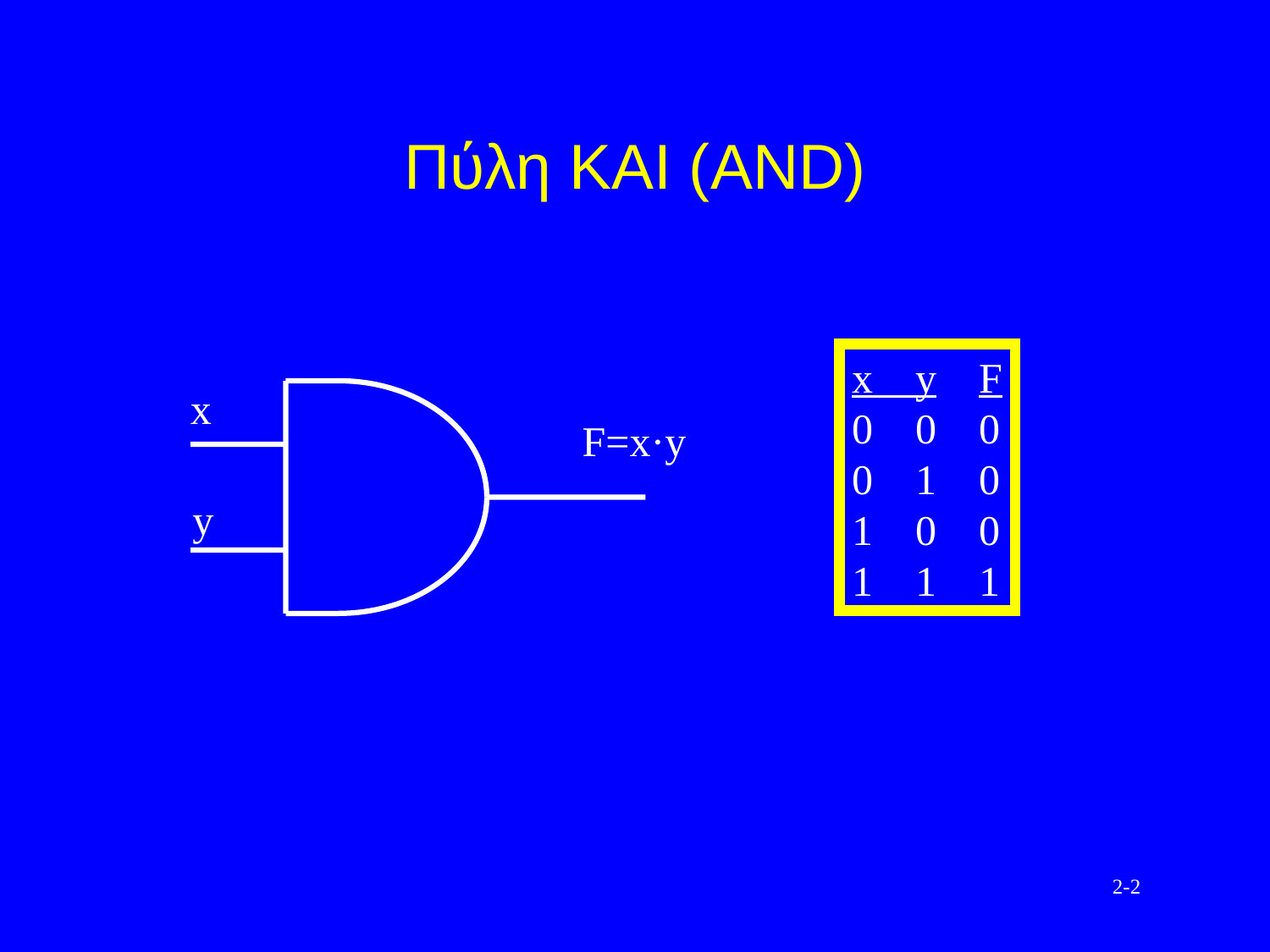

# Πύλη ΚΑΙ (AND)
x    y	F
0    0	0
0    1	0
1    0	0
1    1	1
x

F=x·y

y